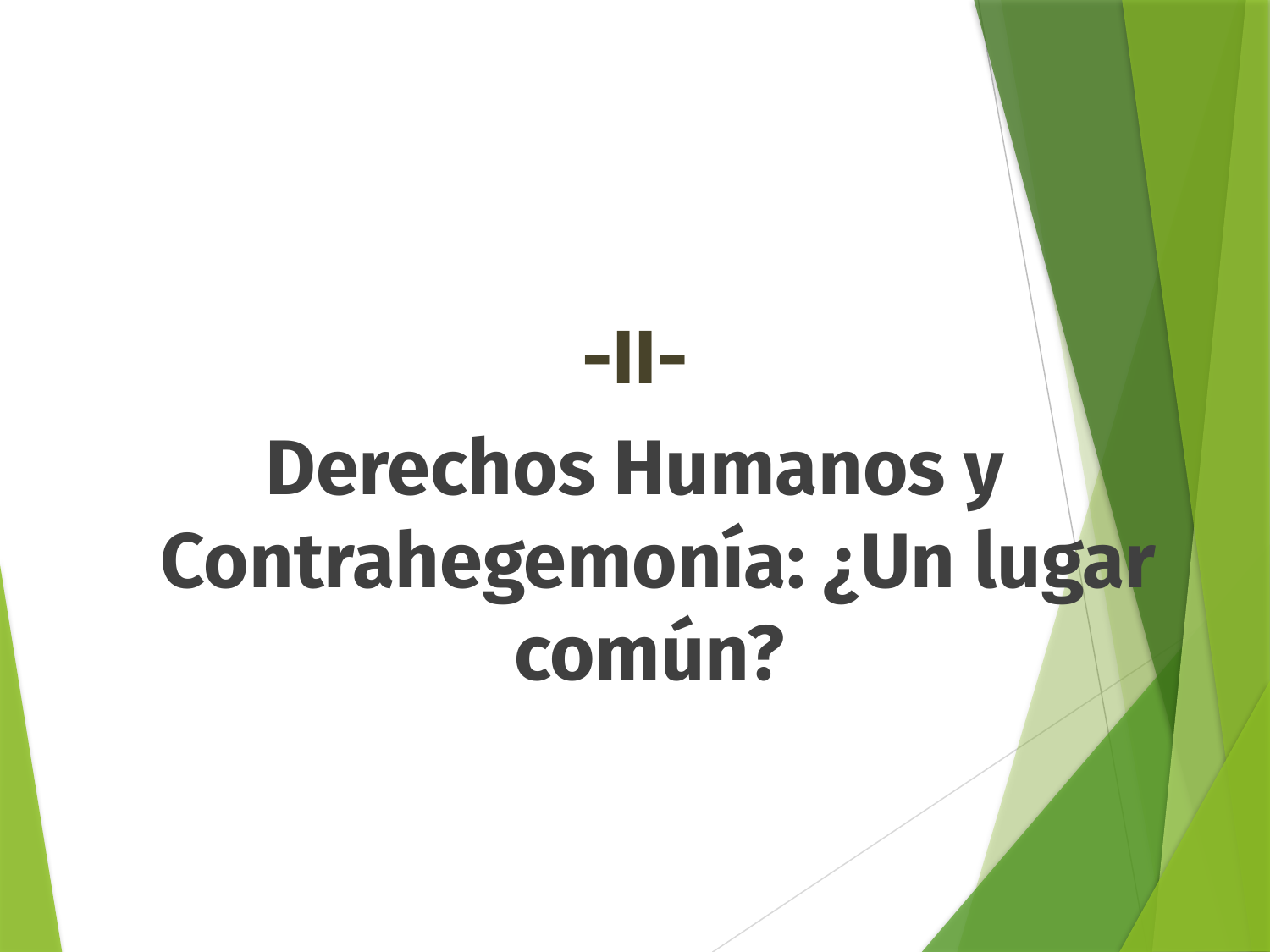

#

-II-
Derechos Humanos y Contrahegemonía: ¿Un lugar común?